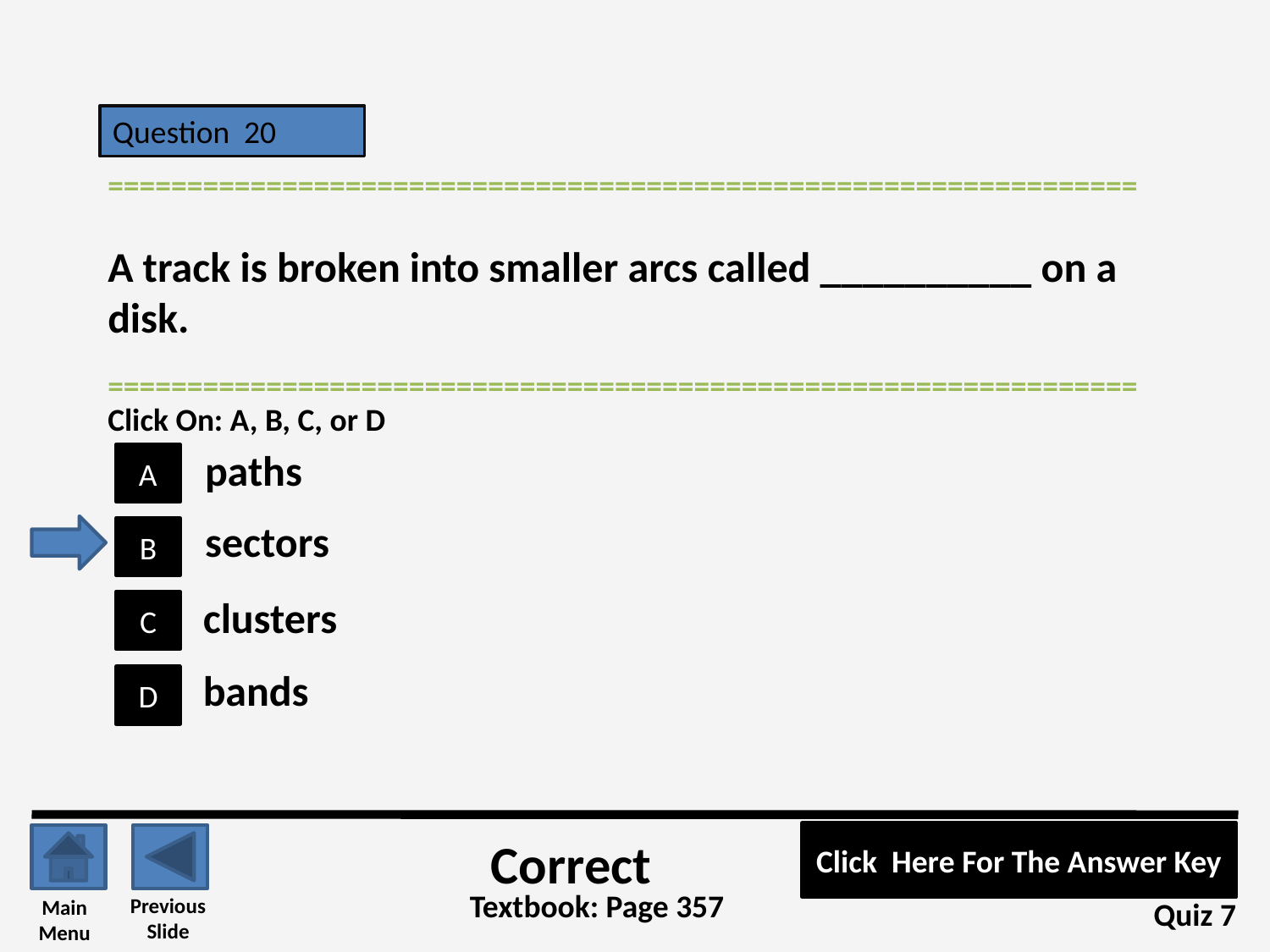

Question  20
=================================================================
A track is broken into smaller arcs called __________ on a disk.
=================================================================
Click On: A, B, C, or D

paths
A

sectors

B
clusters
C

bands
D
Click  Here For The Answer Key

Correct
Textbook: Page 357
Previous
Slide
Main
Menu
Quiz 7